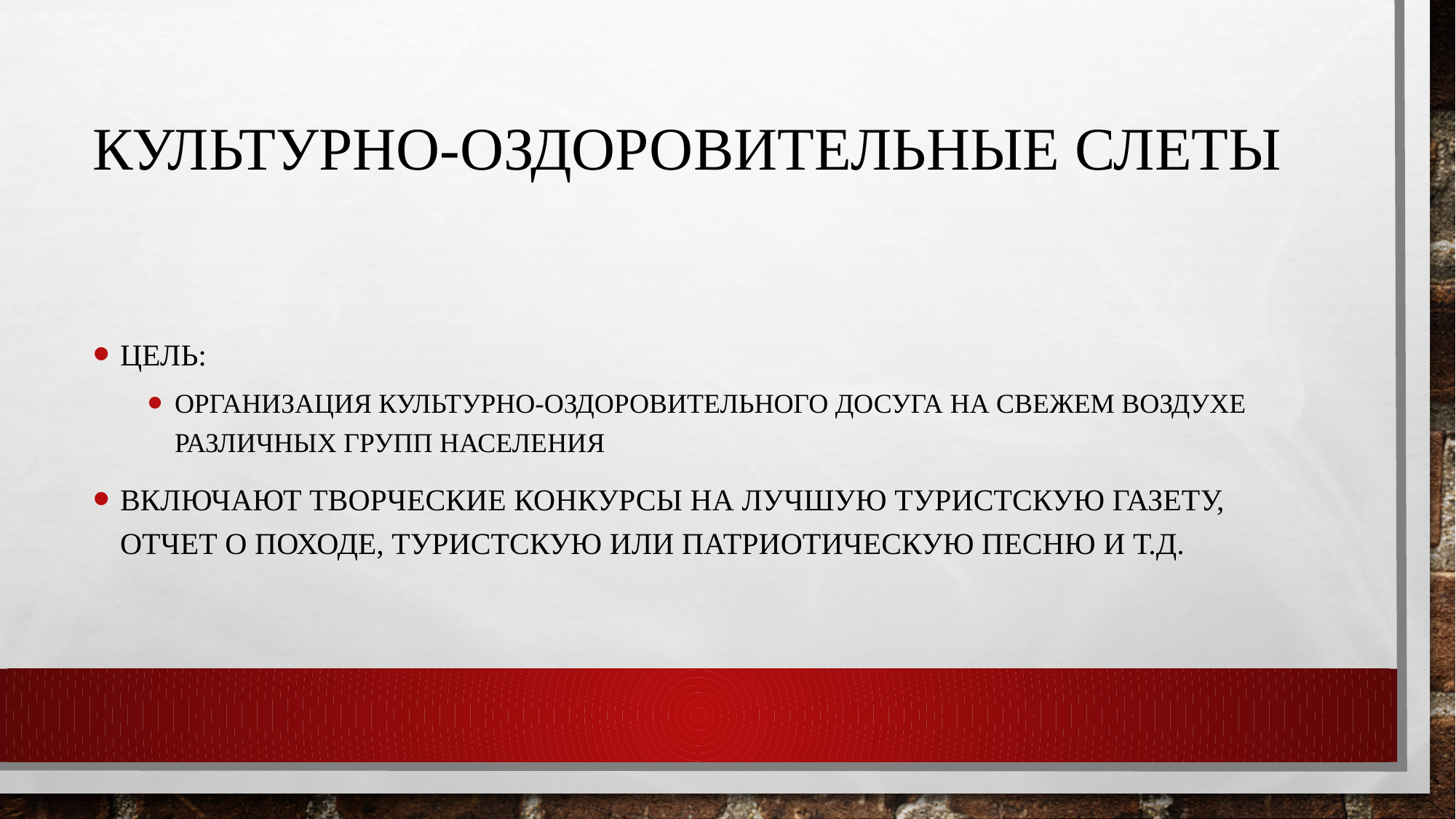

# Культурно-оздоровительные слеты
Цель:
организация культурно-оздоровительного досуга на свежем воздухе различных групп населения
Включают творческие конкурсы на лучшую туристскую газету, отчет о походе, туристскую или патриотическую песню и т.д.